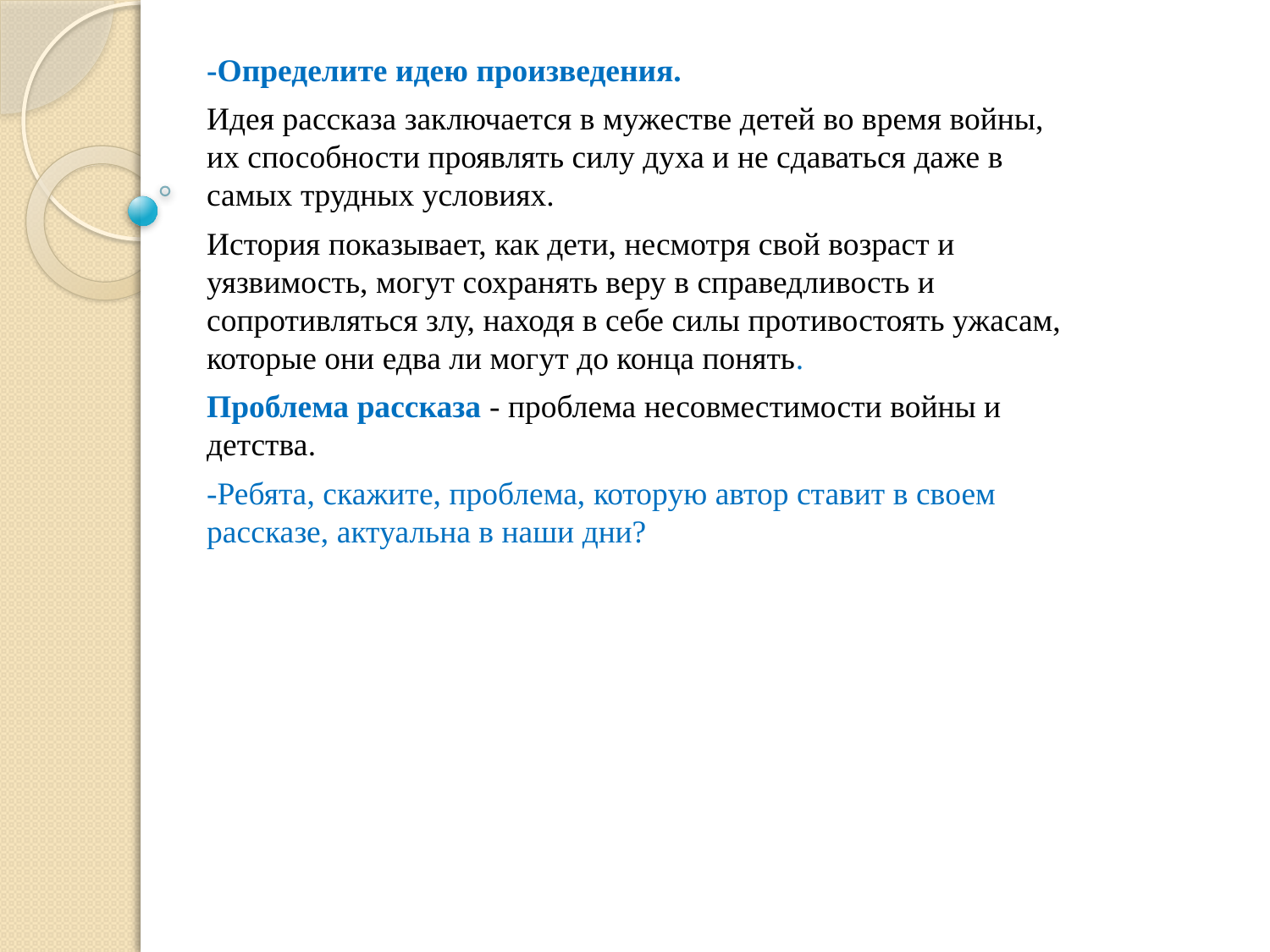

-Определите идею произведения.
Идея рассказа заключается в мужестве детей во время войны, их способности проявлять силу духа и не сдаваться даже в самых трудных условиях.
История показывает, как дети, несмотря свой возраст и уязвимость, могут сохранять веру в справедливость и сопротивляться злу, находя в себе силы противостоять ужасам, которые они едва ли могут до конца понять.
Проблема рассказа - проблема несовместимости войны и детства.
-Ребята, скажите, проблема, которую автор ставит в своем рассказе, актуальна в наши дни?

#